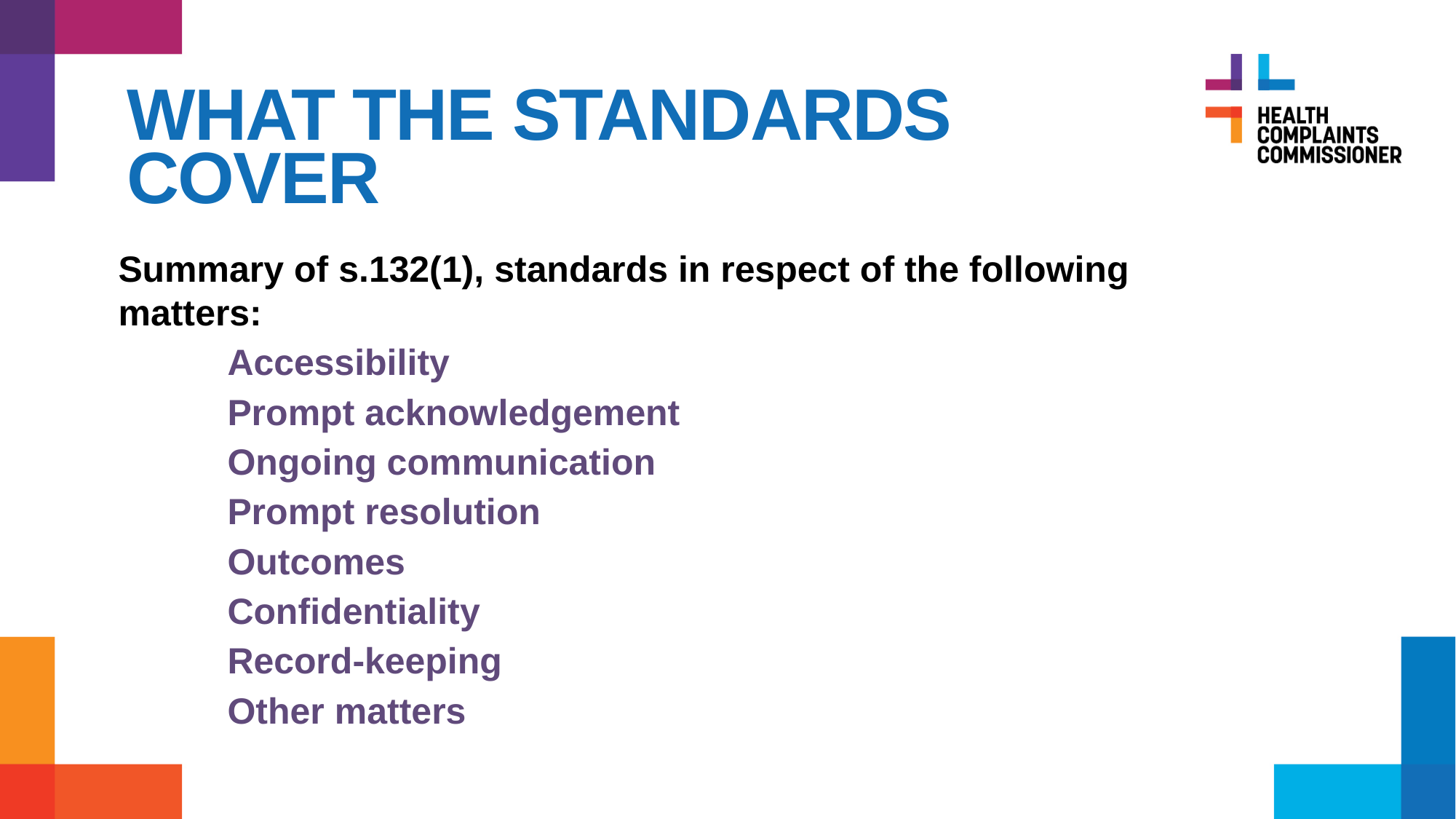

# What the standards cover
Summary of s.132(1), standards in respect of the following matters:
	Accessibility
	Prompt acknowledgement
	Ongoing communication
	Prompt resolution
	Outcomes
	Confidentiality
	Record-keeping
	Other matters